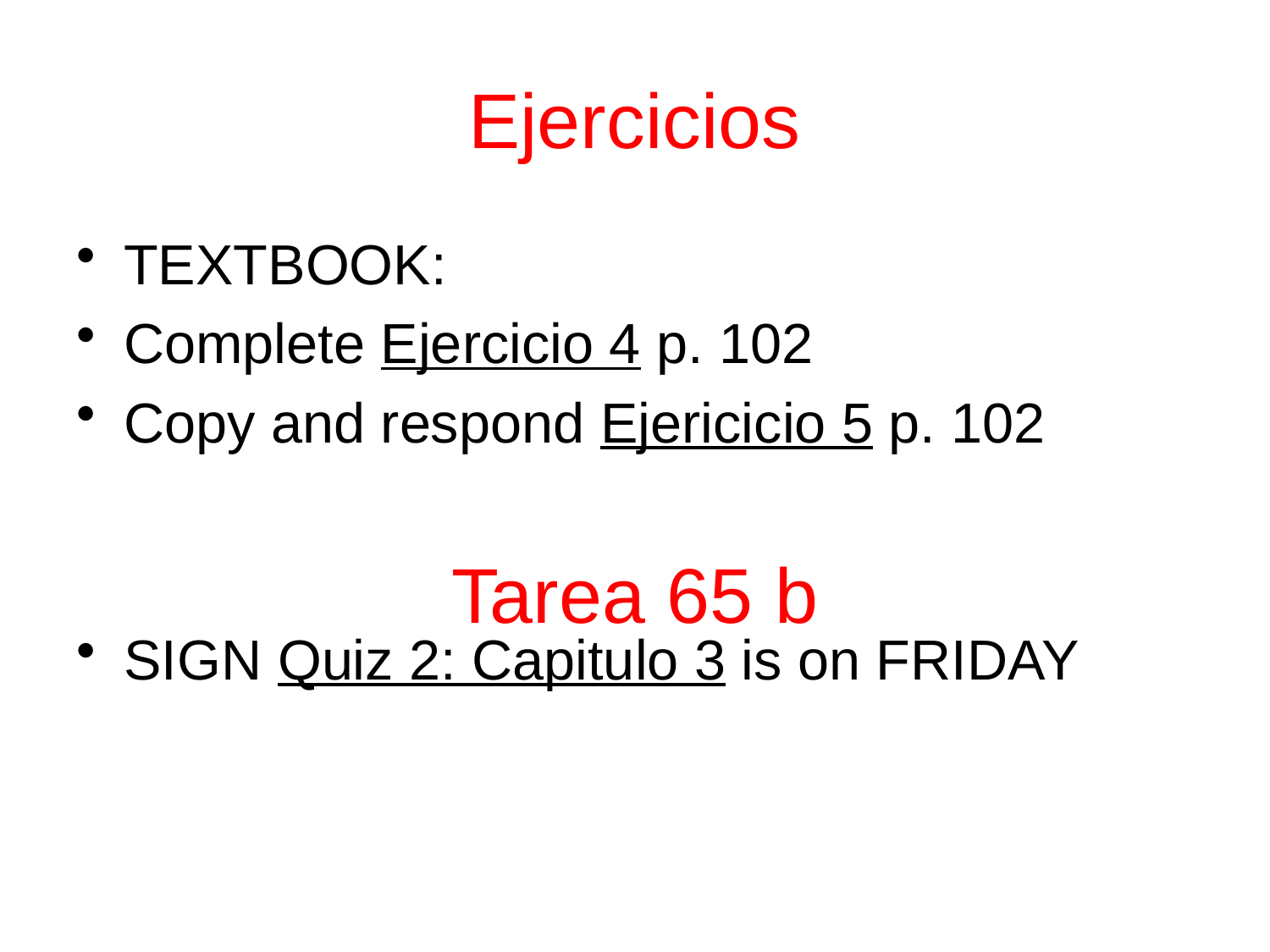

# Ejercicios
TEXTBOOK:
Complete Ejercicio 4 p. 102
Copy and respond Ejericicio 5 p. 102

SIGN Quiz 2: Capitulo 3 is on FRIDAY

Tarea 65 b